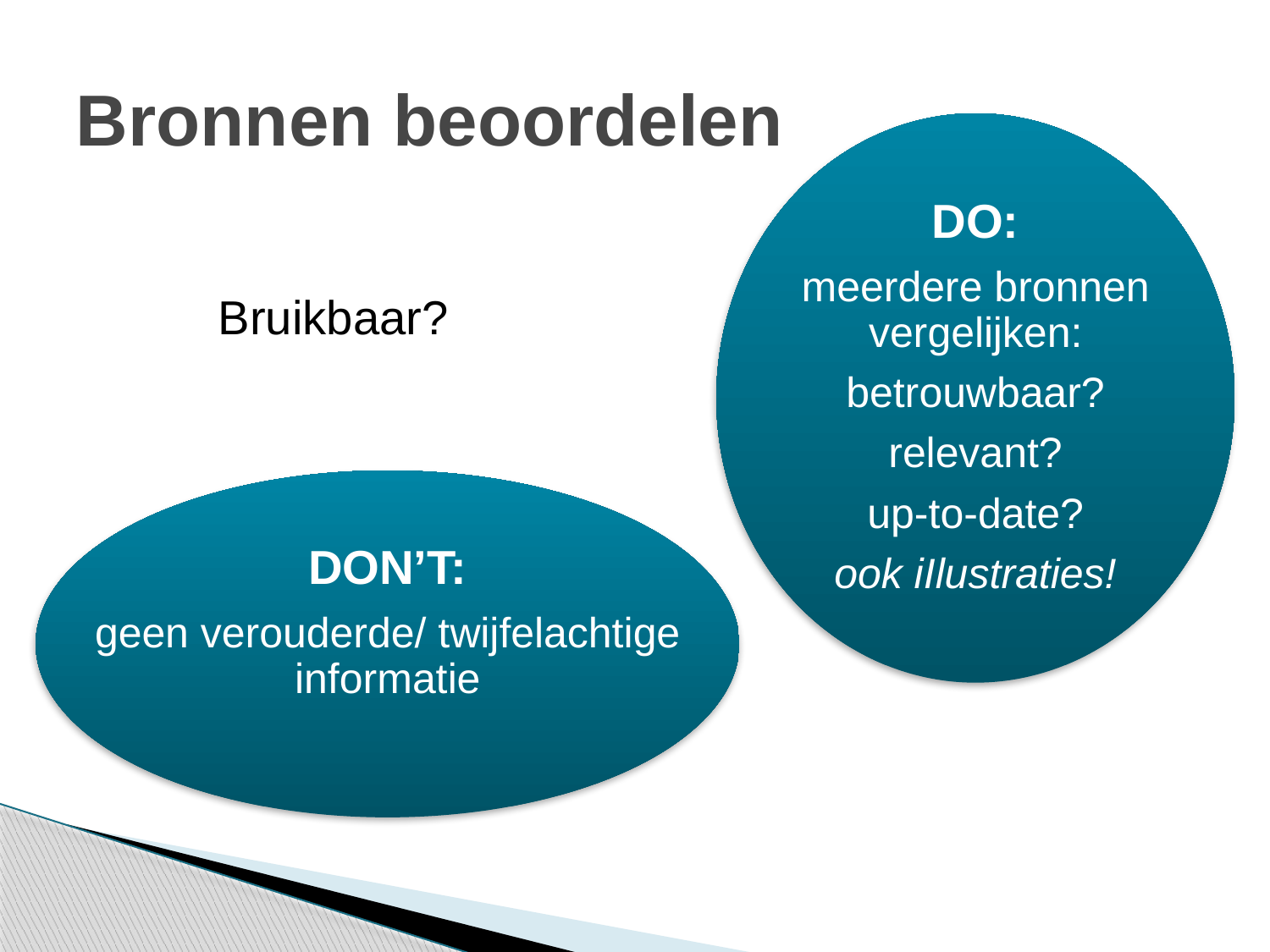

# Bronnen beoordelen

DO:
meerdere bronnen vergelijken:
betrouwbaar?
relevant?
up-to-date?
ook iIlustraties!

	Bruikbaar?
DON’T:
geen verouderde/ twijfelachtige informatie